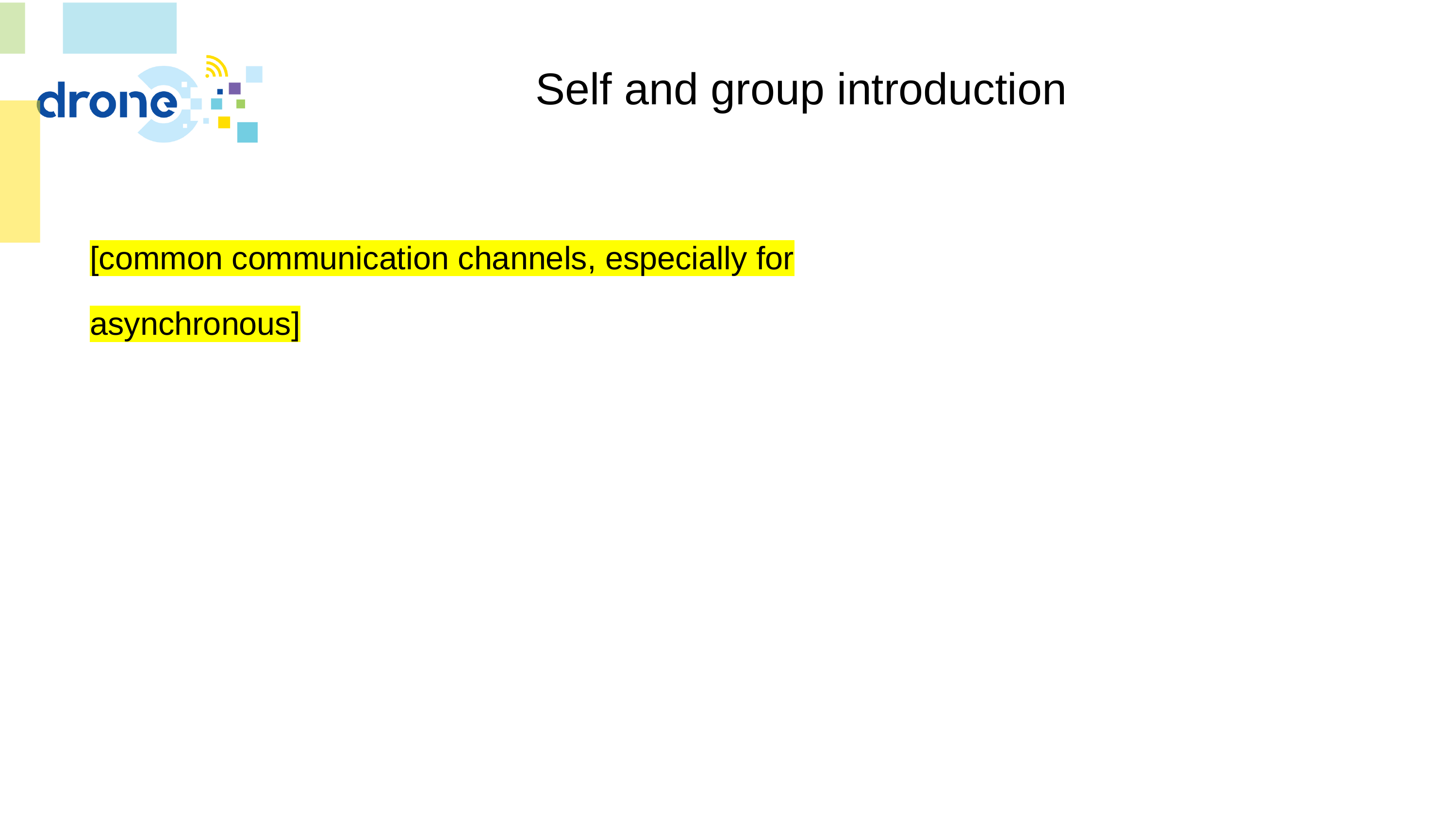

# Self and group introduction

[common communication channels, especially for asynchronous]